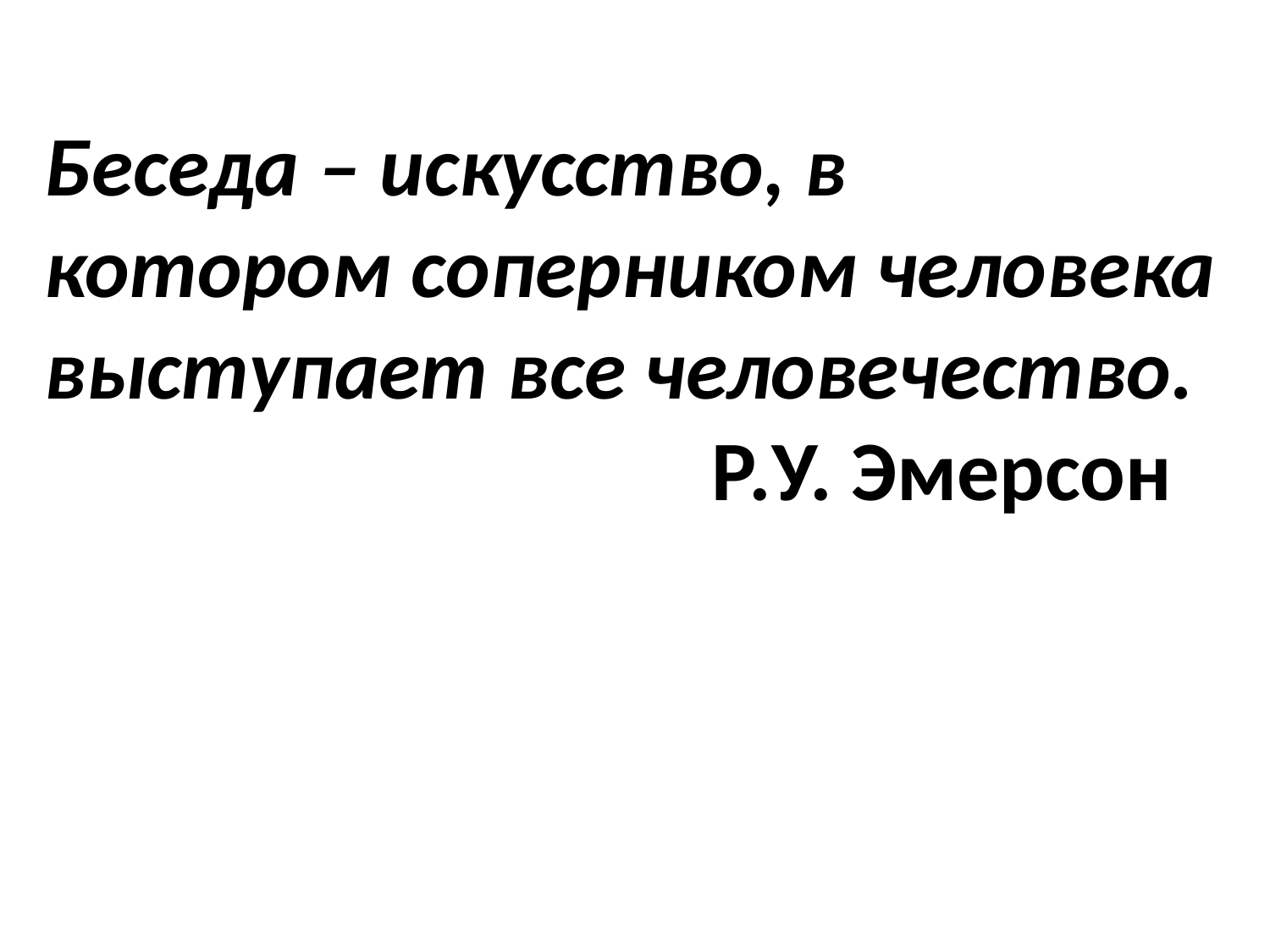

Беседа – искусство, в 
котором соперником человека 
выступает все человечество.
                                   Р.У. Эмерсон